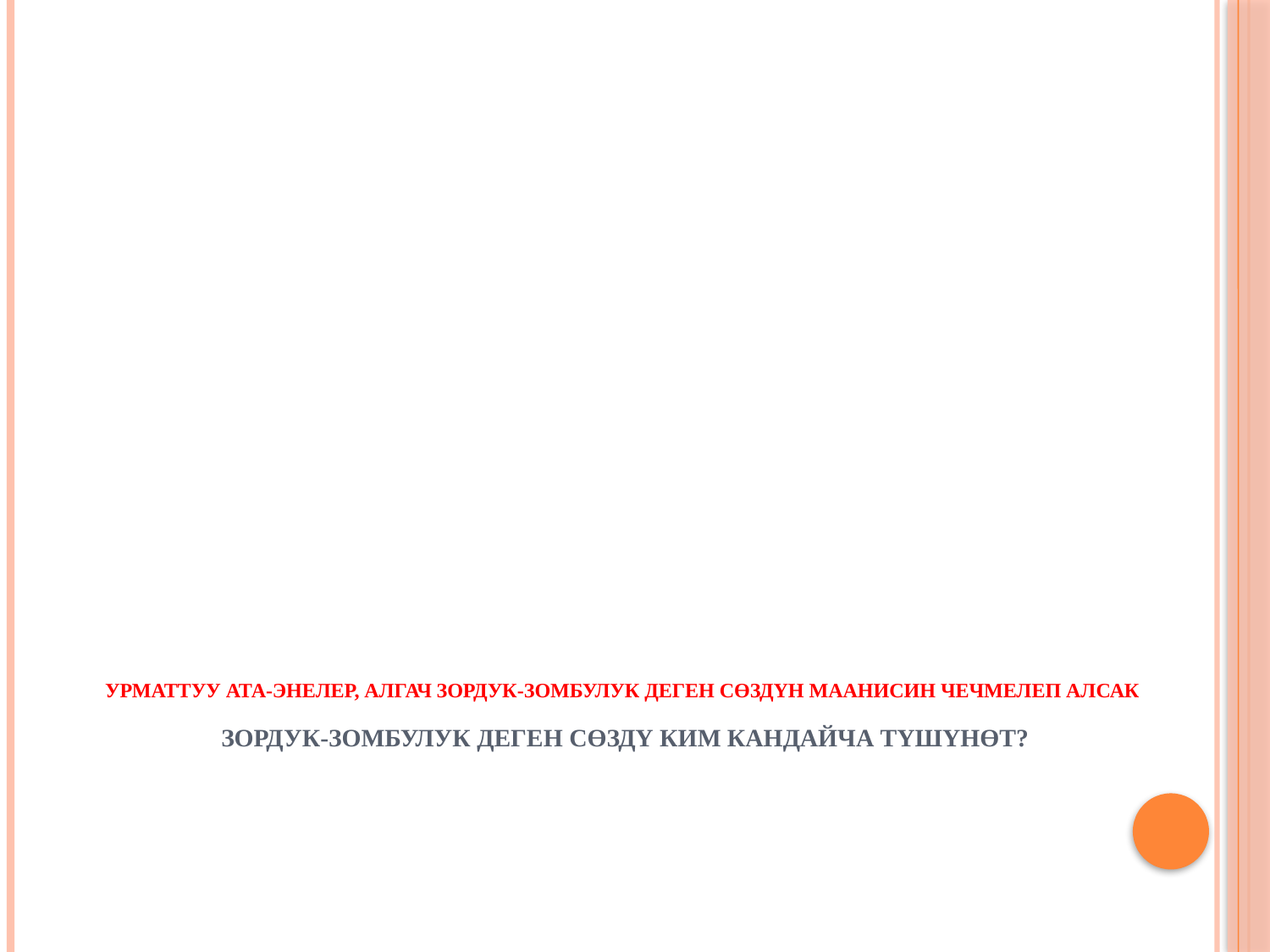

# Урматтуу ата-энелер, алгач зордук-зомбулук деген сөздүн маанисин чечмелеп алсак Зордук-зомбулук деген сөздү ким кандайча түшүнөт?